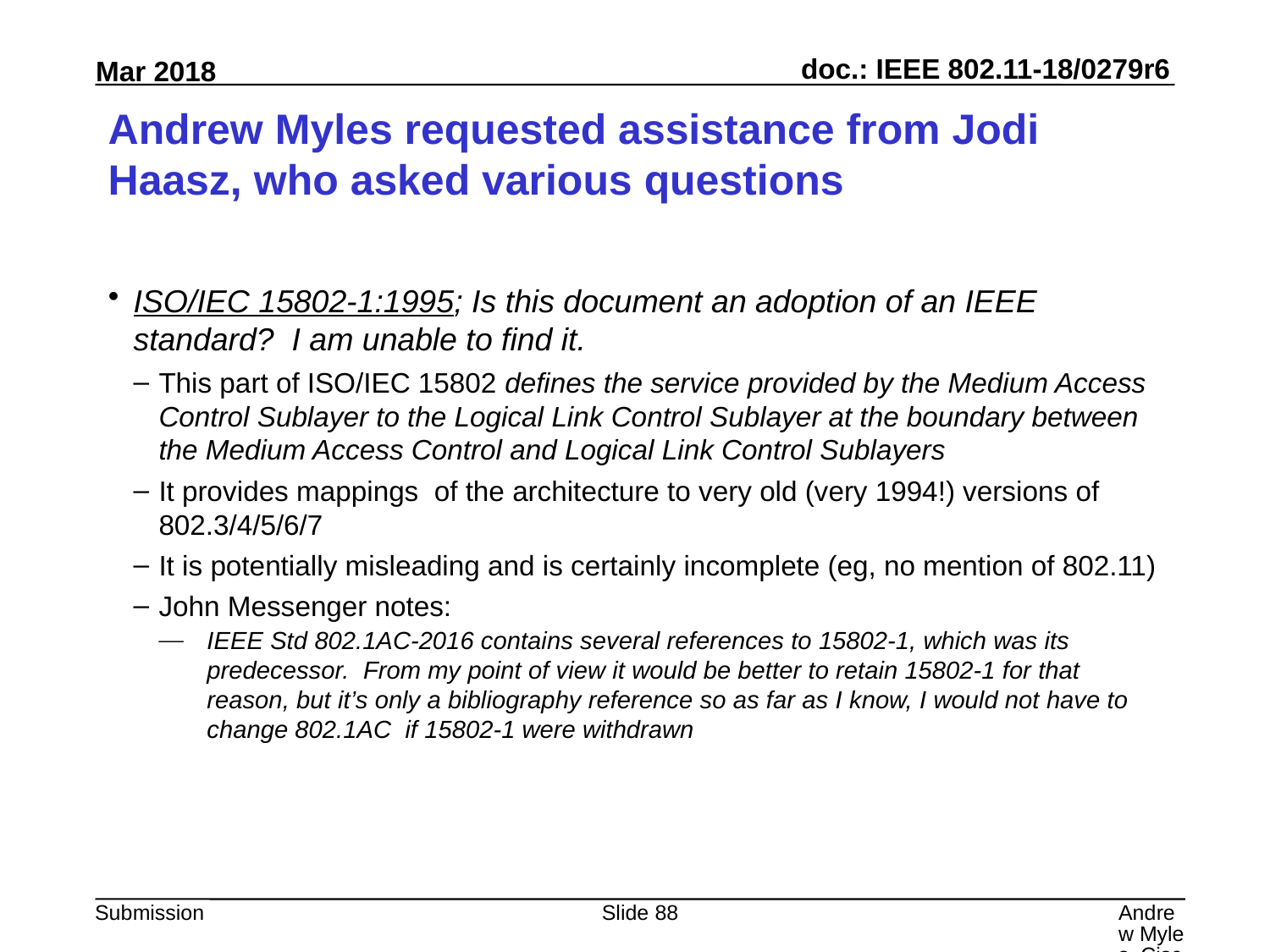

# Andrew Myles requested assistance from Jodi Haasz, who asked various questions
ISO/IEC 15802-1:1995; Is this document an adoption of an IEEE standard?  I am unable to find it.
This part of ISO/IEC 15802 defines the service provided by the Medium Access Control Sublayer to the Logical Link Control Sublayer at the boundary between the Medium Access Control and Logical Link Control Sublayers
It provides mappings  of the architecture to very old (very 1994!) versions of 802.3/4/5/6/7
It is potentially misleading and is certainly incomplete (eg, no mention of 802.11)
John Messenger notes:
IEEE Std 802.1AC-2016 contains several references to 15802-1, which was its predecessor.  From my point of view it would be better to retain 15802-1 for that reason, but it’s only a bibliography reference so as far as I know, I would not have to change 802.1AC  if 15802-1 were withdrawn
Slide 88
Andrew Myles, Cisco